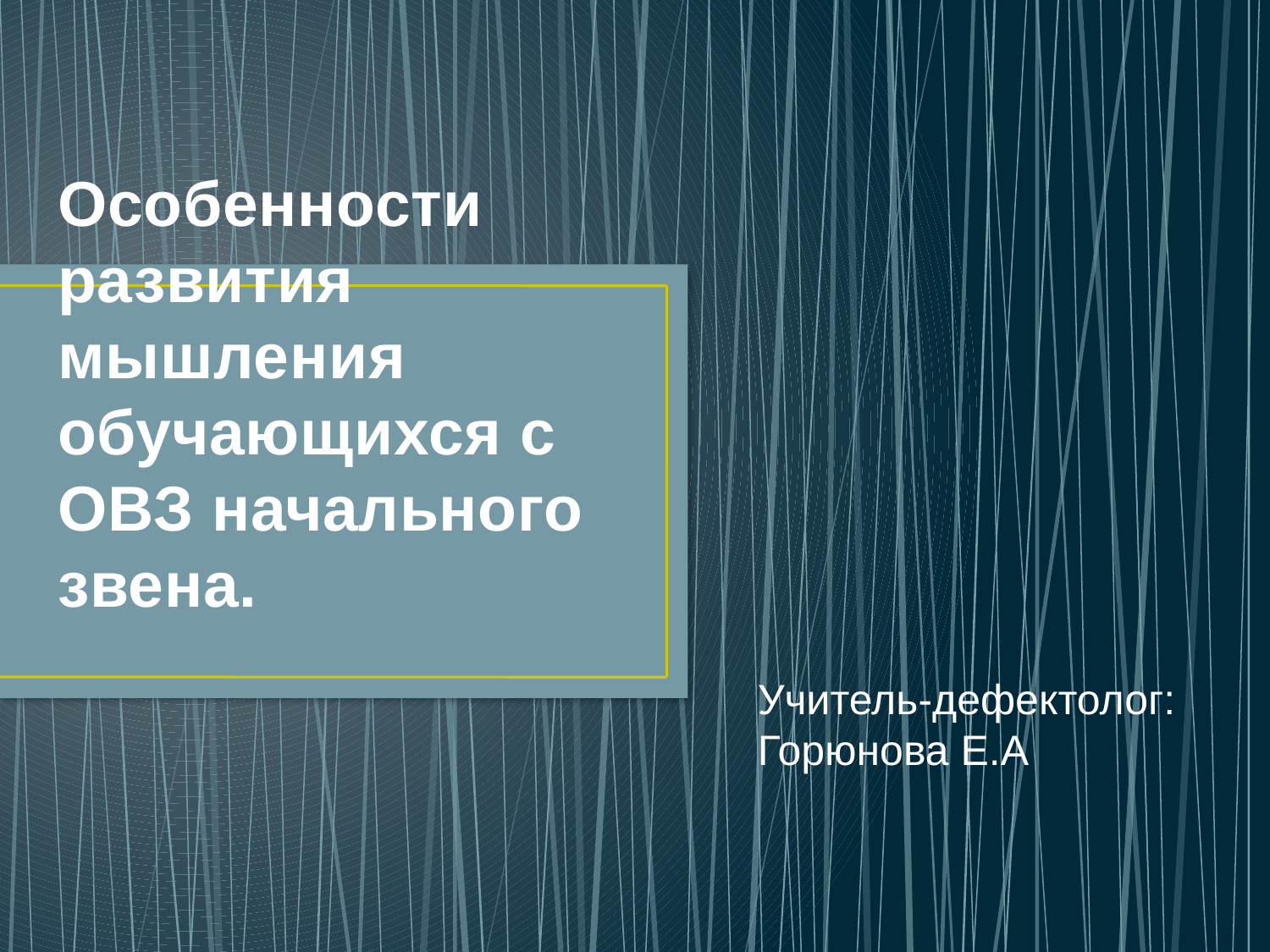

# Особенности развития мышления обучающихся с ОВЗ начального звена.
Учитель-дефектолог: Горюнова Е.А